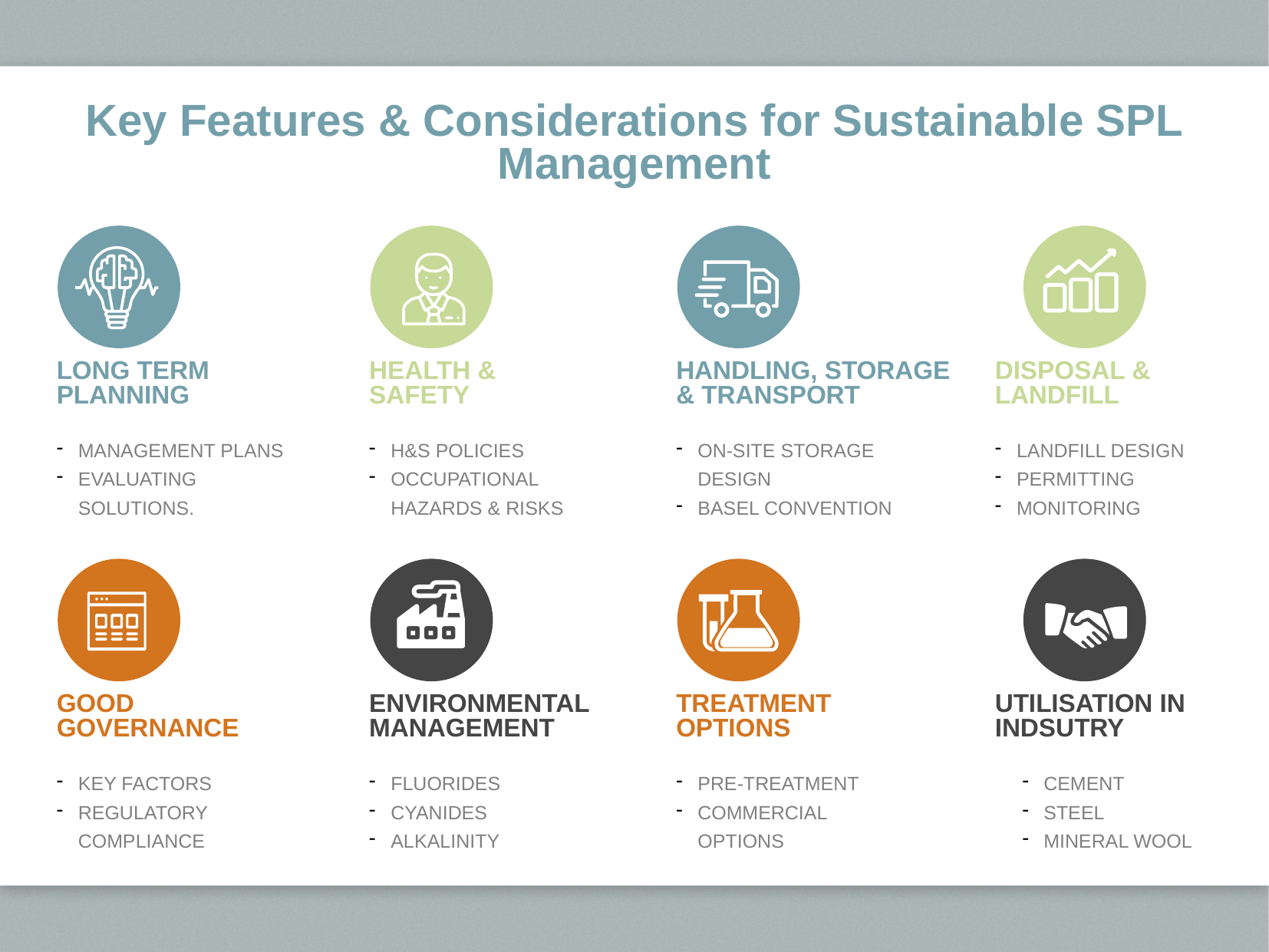

Key Features & Considerations for Sustainable SPL Management

HEALTH & SAFETY
LONG TERM PLANNING
HANDLING, STORAGE & TRANSPORT
DISPOSAL & LANDFILL
MANAGEMENT PLANS
EVALUATING SOLUTIONS.
H&S POLICIES
OCCUPATIONAL HAZARDS & RISKS
ON-SITE STORAGE DESIGN
BASEL CONVENTION
LANDFILL DESIGN
PERMITTING
MONITORING

GOOD GOVERNANCE
ENVIRONMENTAL MANAGEMENT
TREATMENT OPTIONS
UTILISATION IN INDSUTRY
KEY FACTORS
REGULATORY COMPLIANCE
FLUORIDES
CYANIDES
ALKALINITY
PRE-TREATMENT
COMMERCIAL OPTIONS
CEMENT
STEEL
MINERAL WOOL